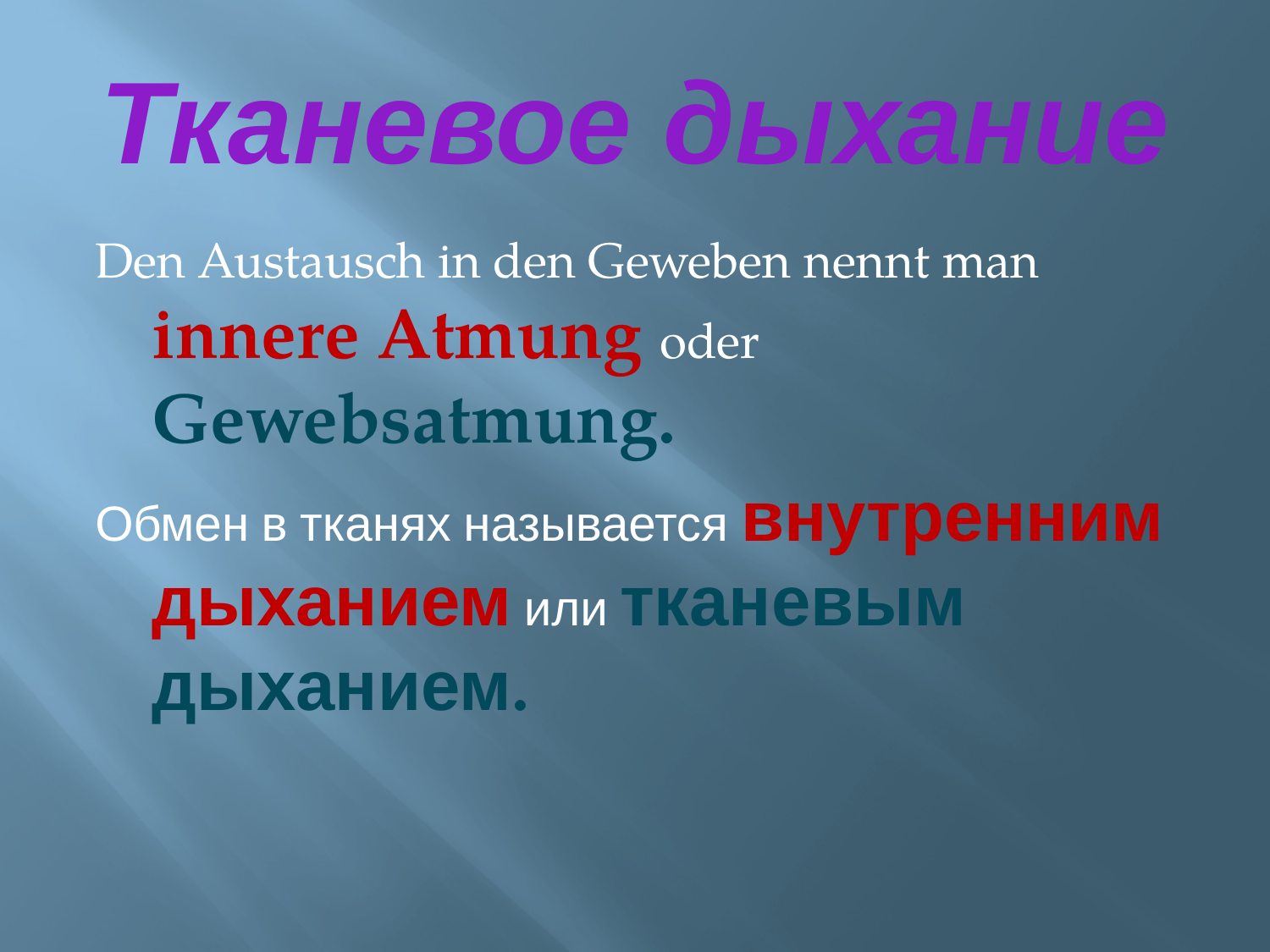

# Тканевое дыхание
Den Austausch in den Geweben nennt man innere Atmung oder Gewebsatmung.
Обмен в тканях называется внутренним дыханием или тканевым дыханием.